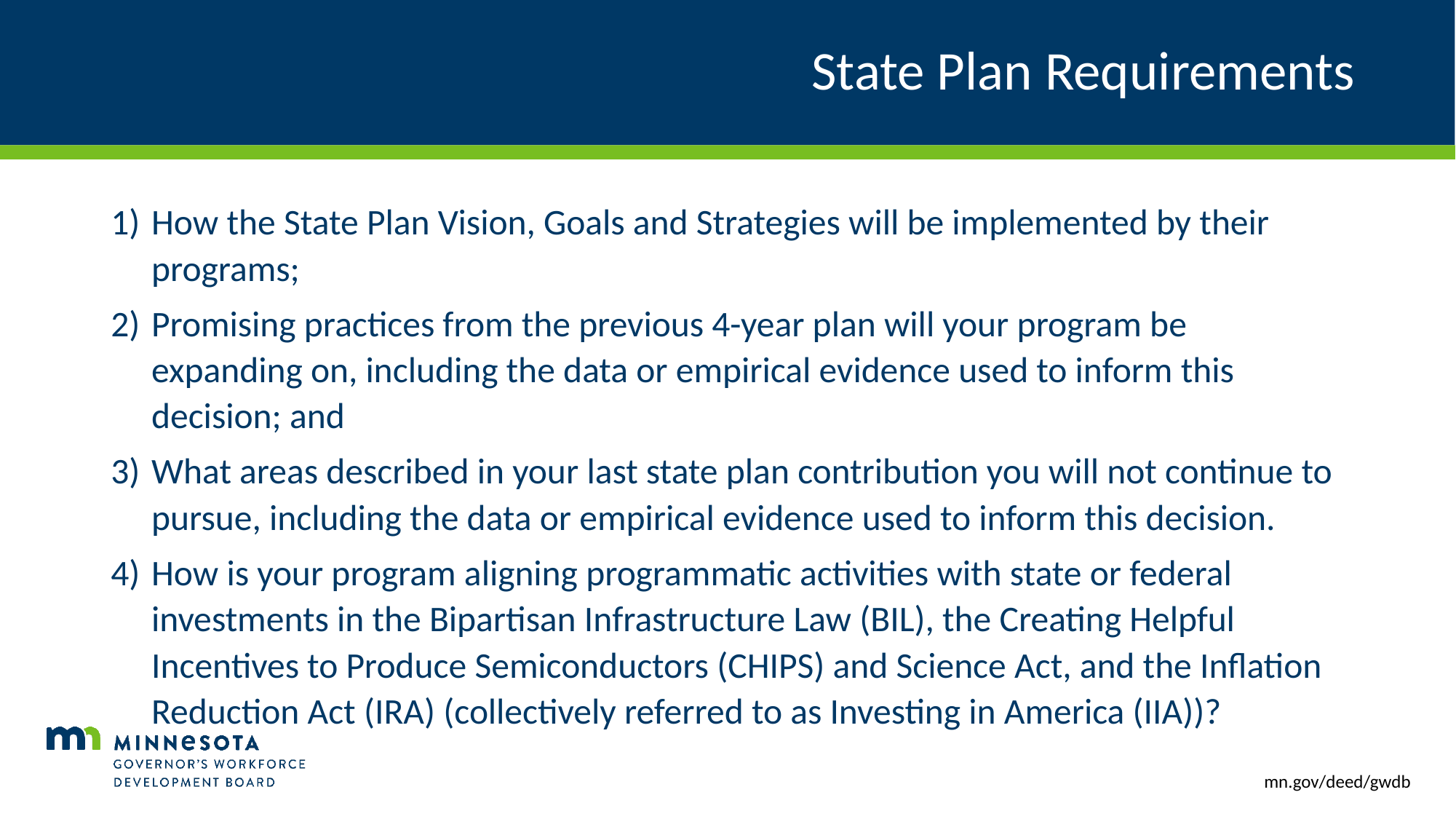

# State Plan Requirements
How the State Plan Vision, Goals and Strategies will be implemented by their programs;
Promising practices from the previous 4-year plan will your program be expanding on, including the data or empirical evidence used to inform this decision; and
What areas described in your last state plan contribution you will not continue to pursue, including the data or empirical evidence used to inform this decision.
How is your program aligning programmatic activities with state or federal investments in the Bipartisan Infrastructure Law (BIL), the Creating Helpful Incentives to Produce Semiconductors (CHIPS) and Science Act, and the Inflation Reduction Act (IRA) (collectively referred to as Investing in America (IIA))?
mn.gov/deed/gwdb